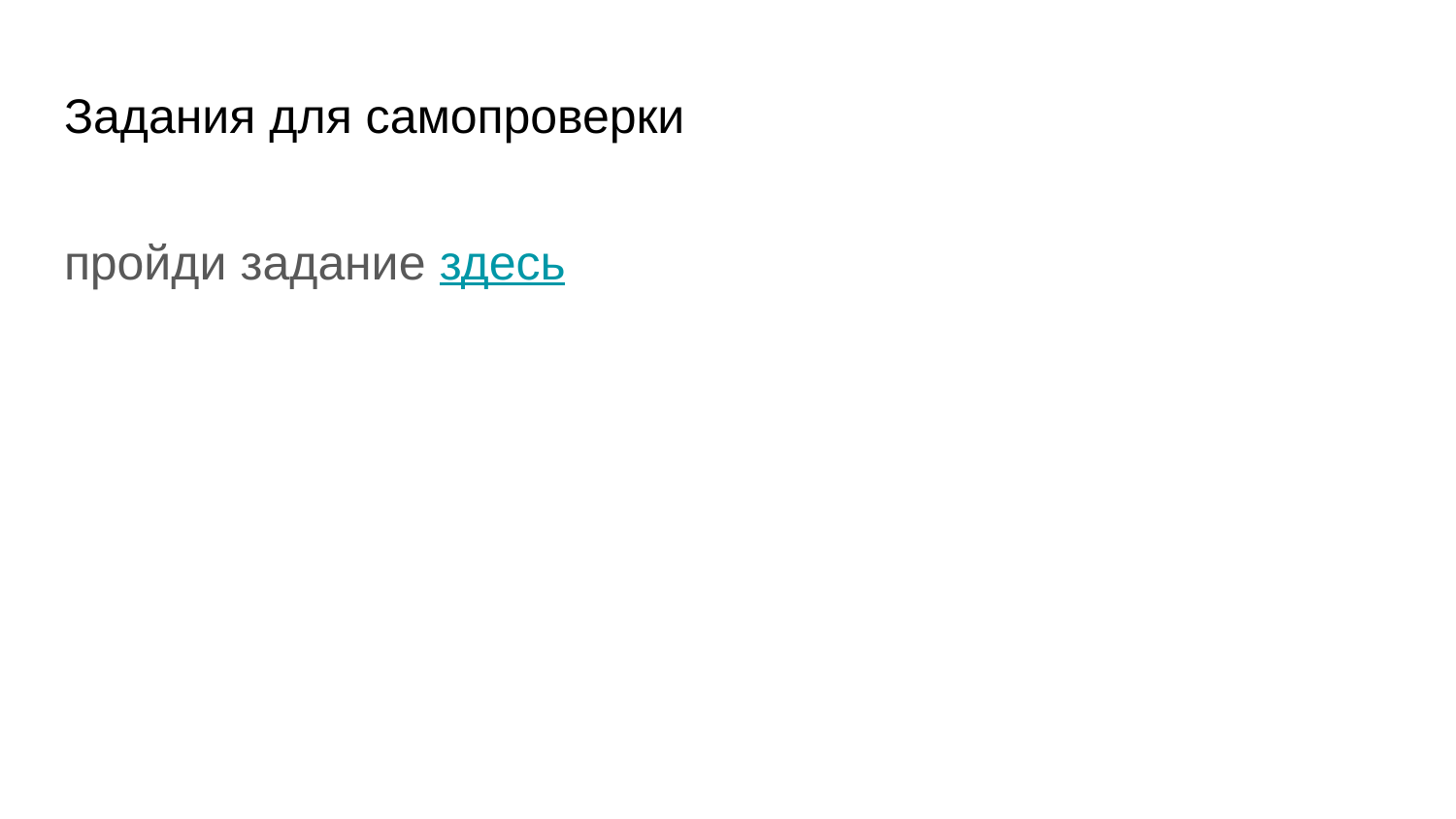

# Задания для самопроверки
пройди задание здесь